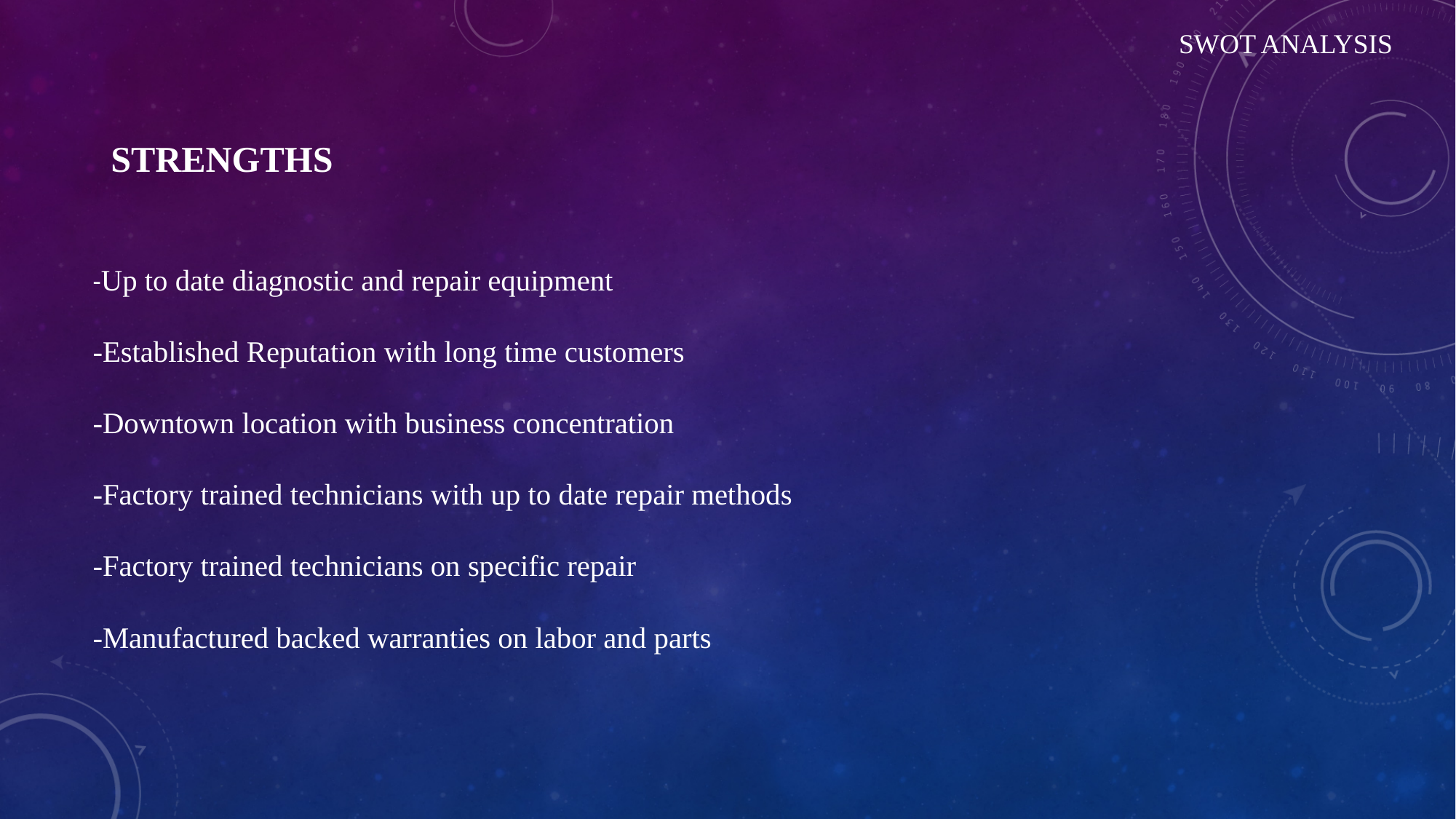

SWOT ANALYSIS
# STRENGTHS
-Up to date diagnostic and repair equipment

-Established Reputation with long time customers

-Downtown location with business concentration

-Factory trained technicians with up to date repair methods

-Factory trained technicians on specific repair

-Manufactured backed warranties on labor and parts